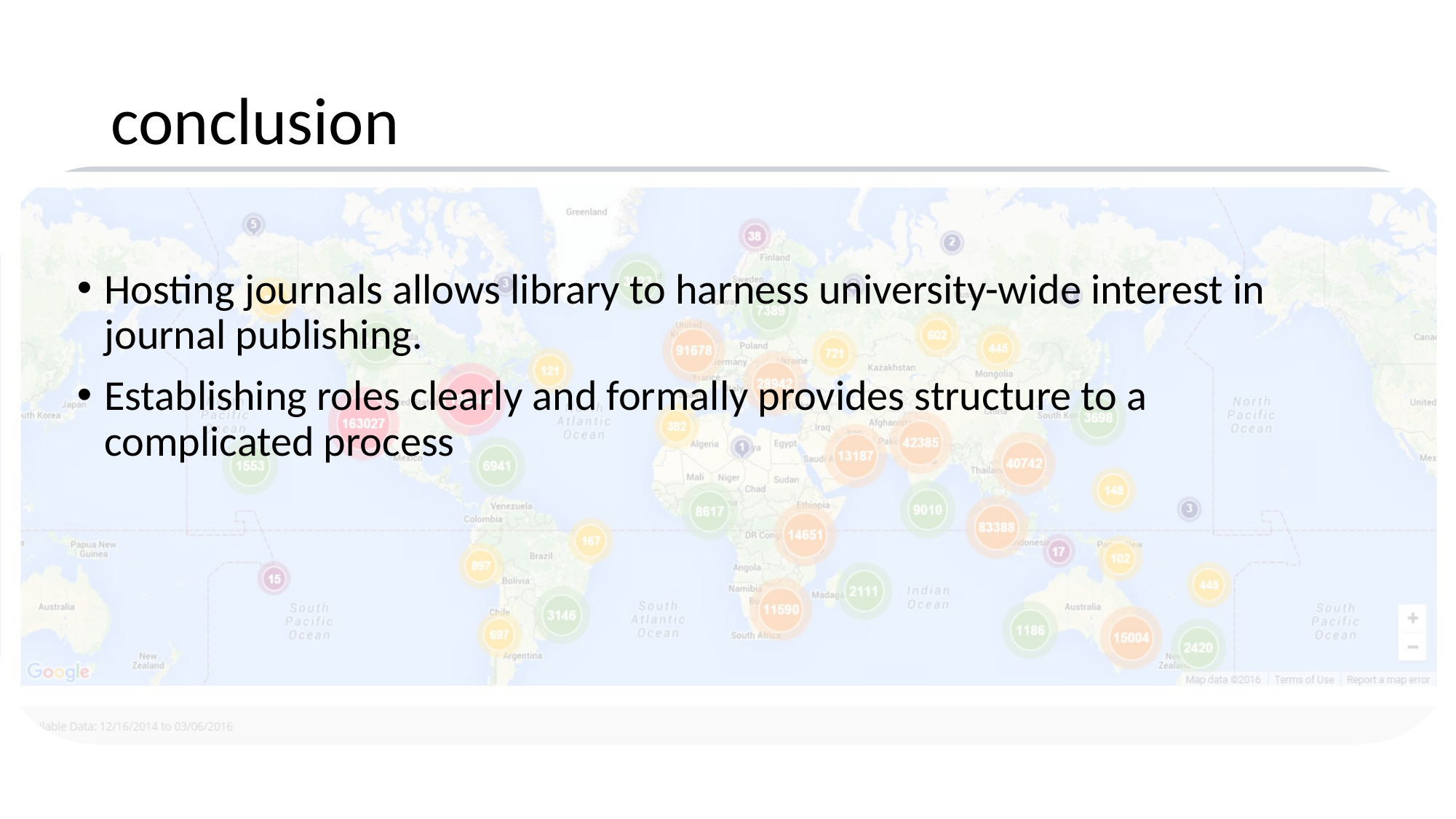

# conclusion

Hosting journals allows library to harness university-wide interest in journal publishing.
Establishing roles clearly and formally provides structure to a complicated process